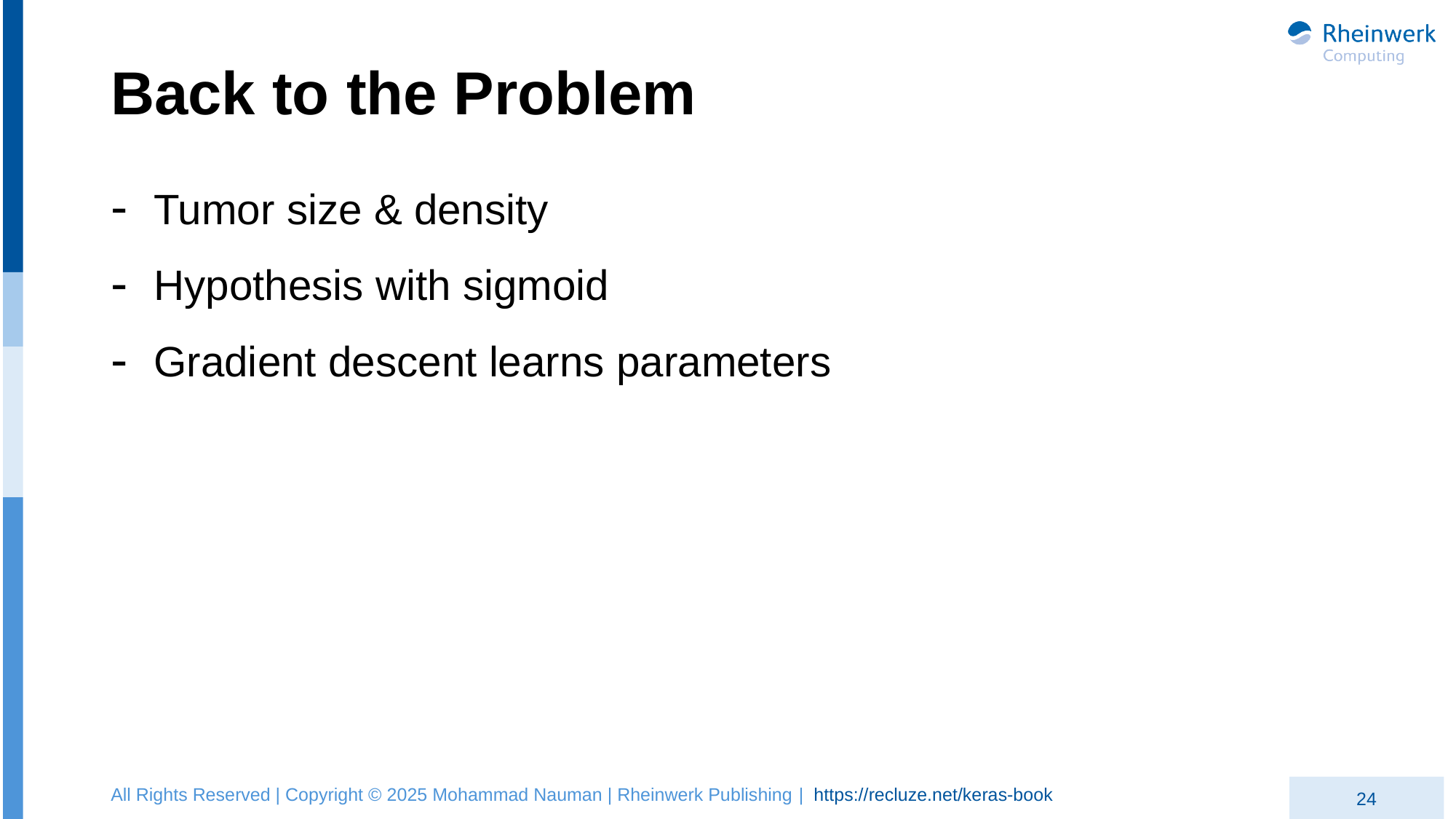

# Back to the Problem
Tumor size & density
Hypothesis with sigmoid
Gradient descent learns parameters